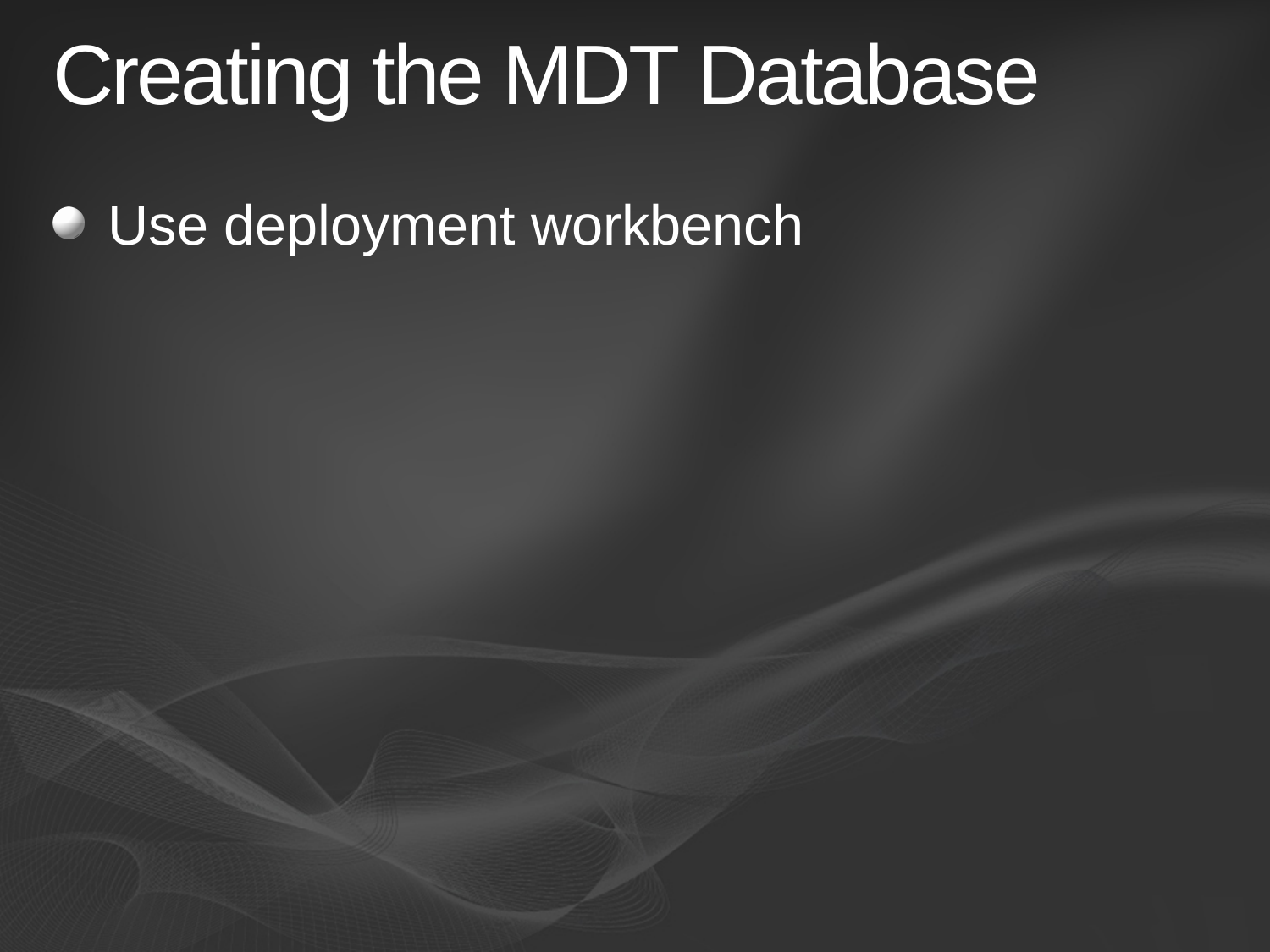

# Creating the MDT Database
Use deployment workbench